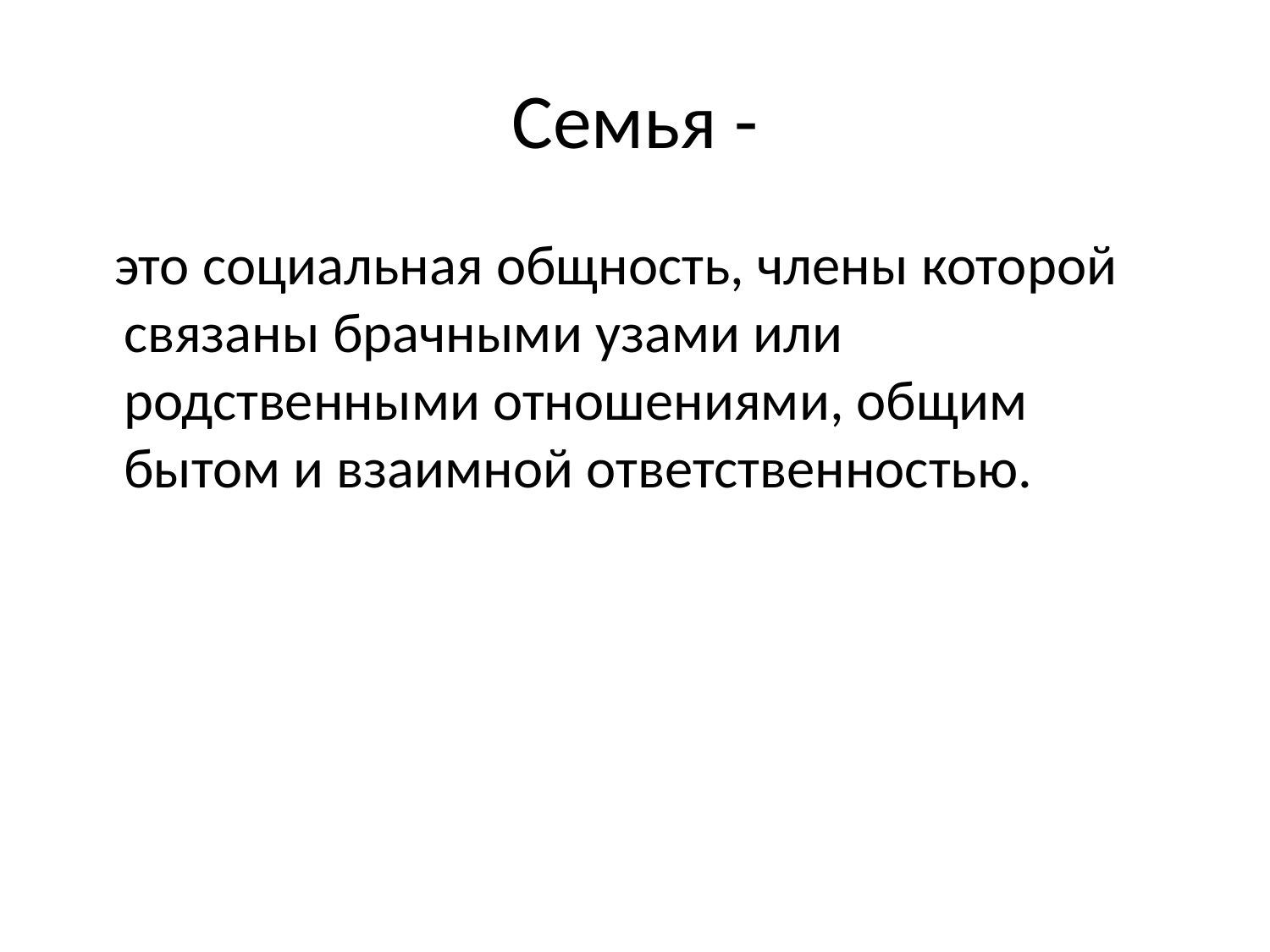

# Cемья -
   это социальная общность, члены которой связаны брачными узами или родственными отношениями, общим бытом и взаимной ответственностью.